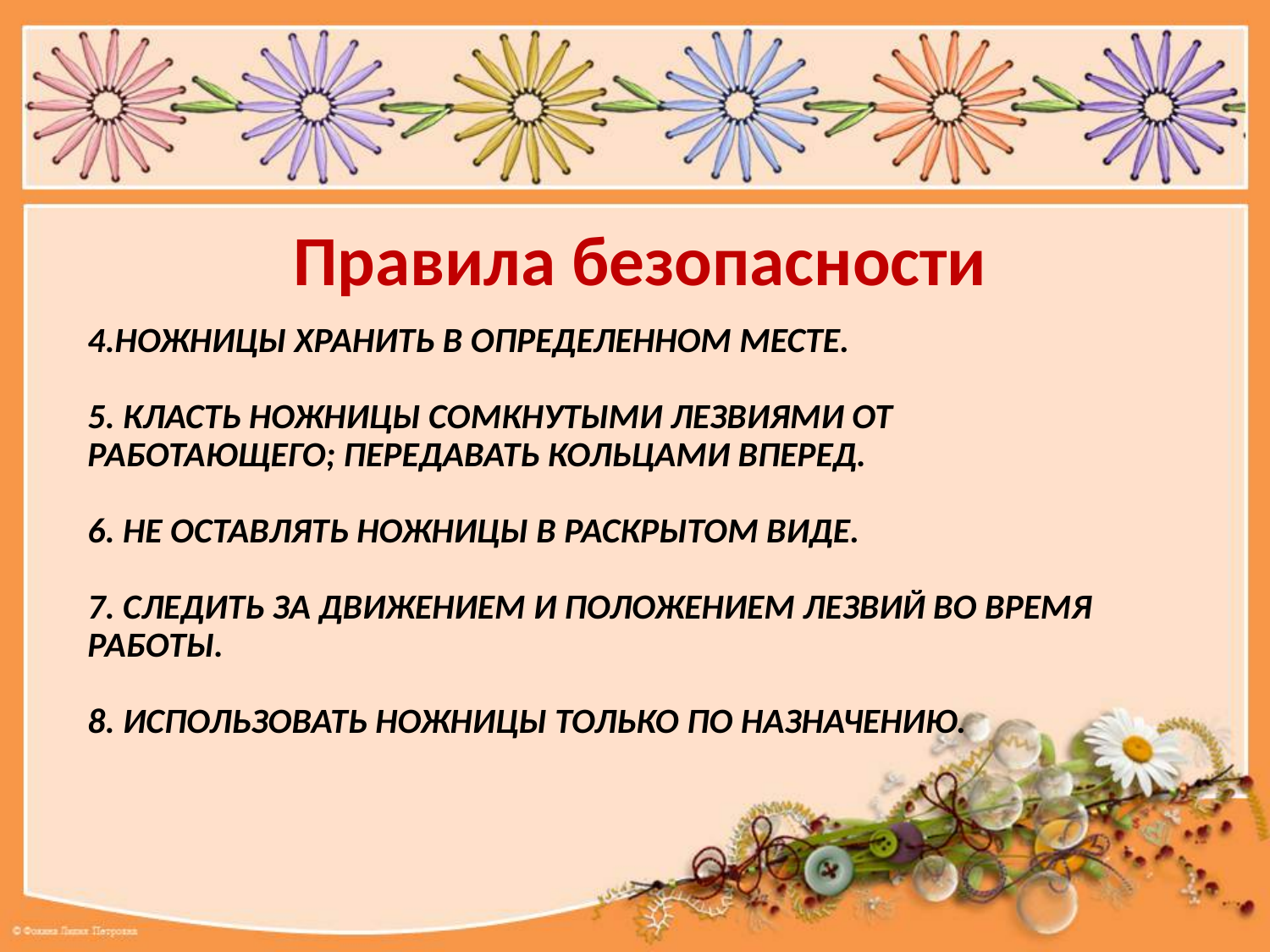

Правила безопасности
# 4.Ножницы хранить в определенном месте. 5. Класть ножницы сомкнутыми лезвиями от работающего; передавать кольцами вперед. 6. Не оставлять ножницы в раскрытом виде. 7. Следить за движением и положением лезвий во время работы. 8. Использовать ножницы только по назначению.